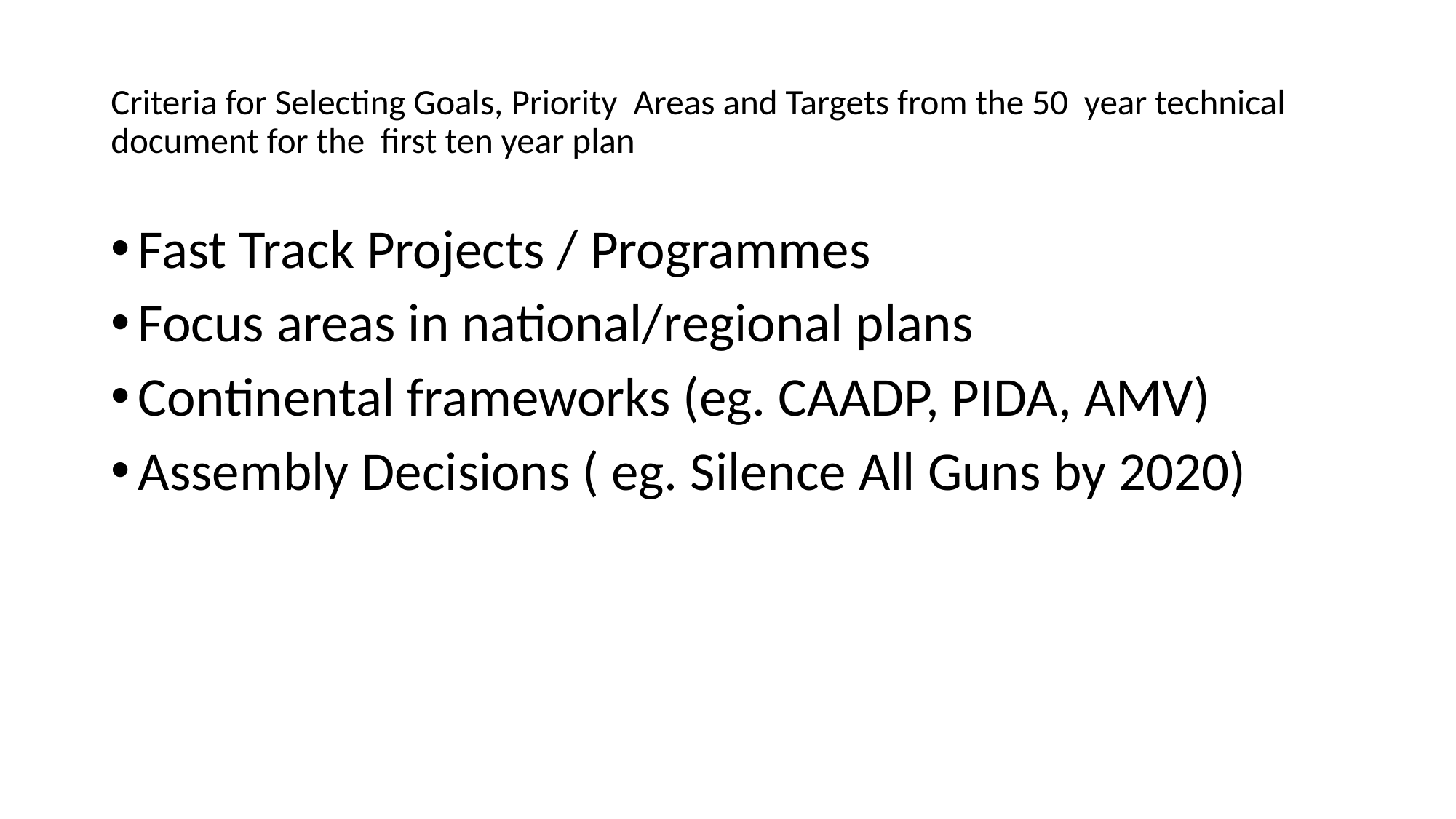

# Criteria for Selecting Goals, Priority  Areas and Targets from the 50  year technical document for the  first ten year plan
Fast Track Projects / Programmes
Focus areas in national/regional plans
Continental frameworks (eg. CAADP, PIDA, AMV)
Assembly Decisions ( eg. Silence All Guns by 2020)